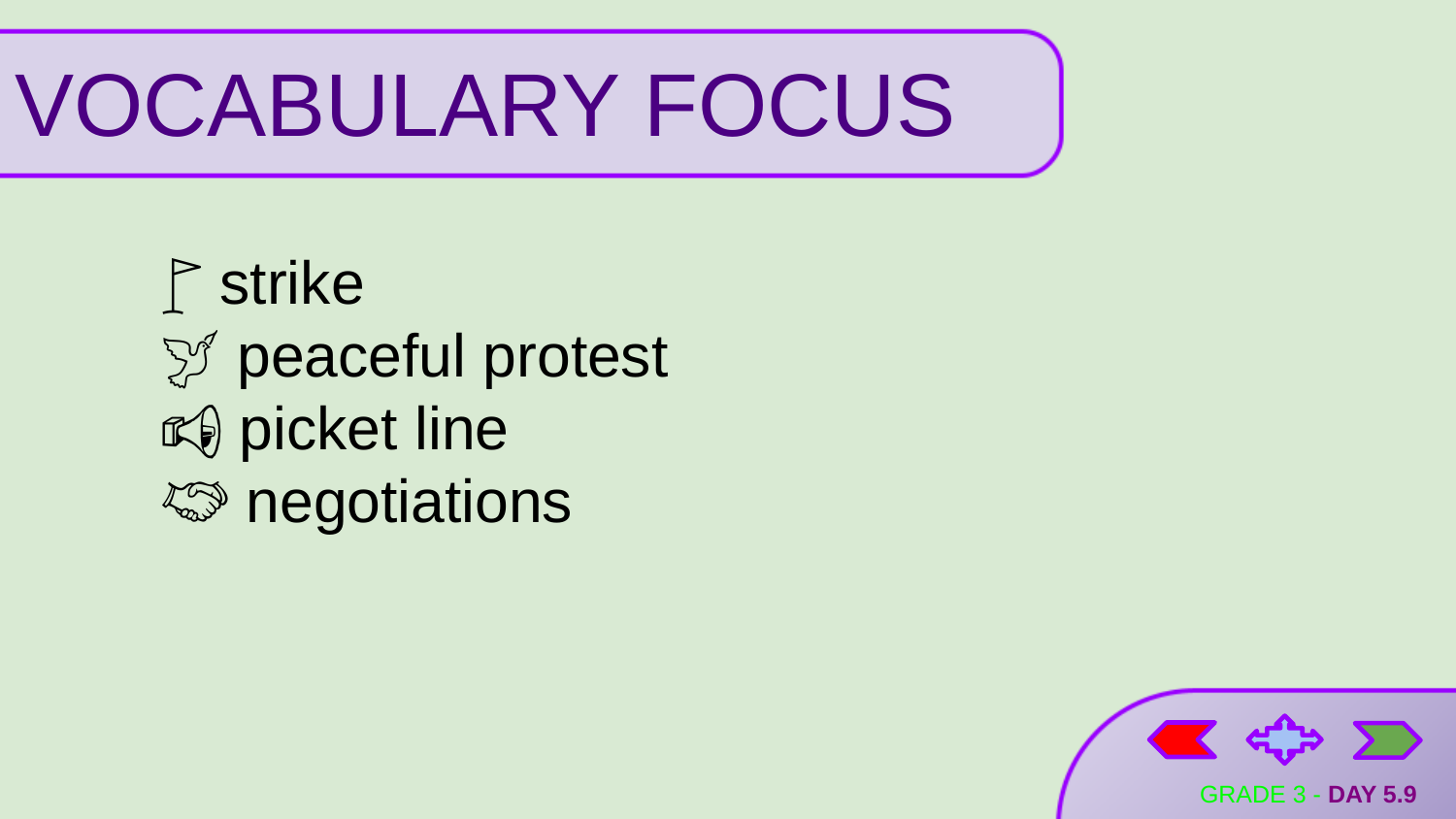

# VOCABULARY FOCUS

🚩 strike
🕊️ peaceful protest
📢 picket line
🤝 negotiations

GRADE 3 - DAY 5.9